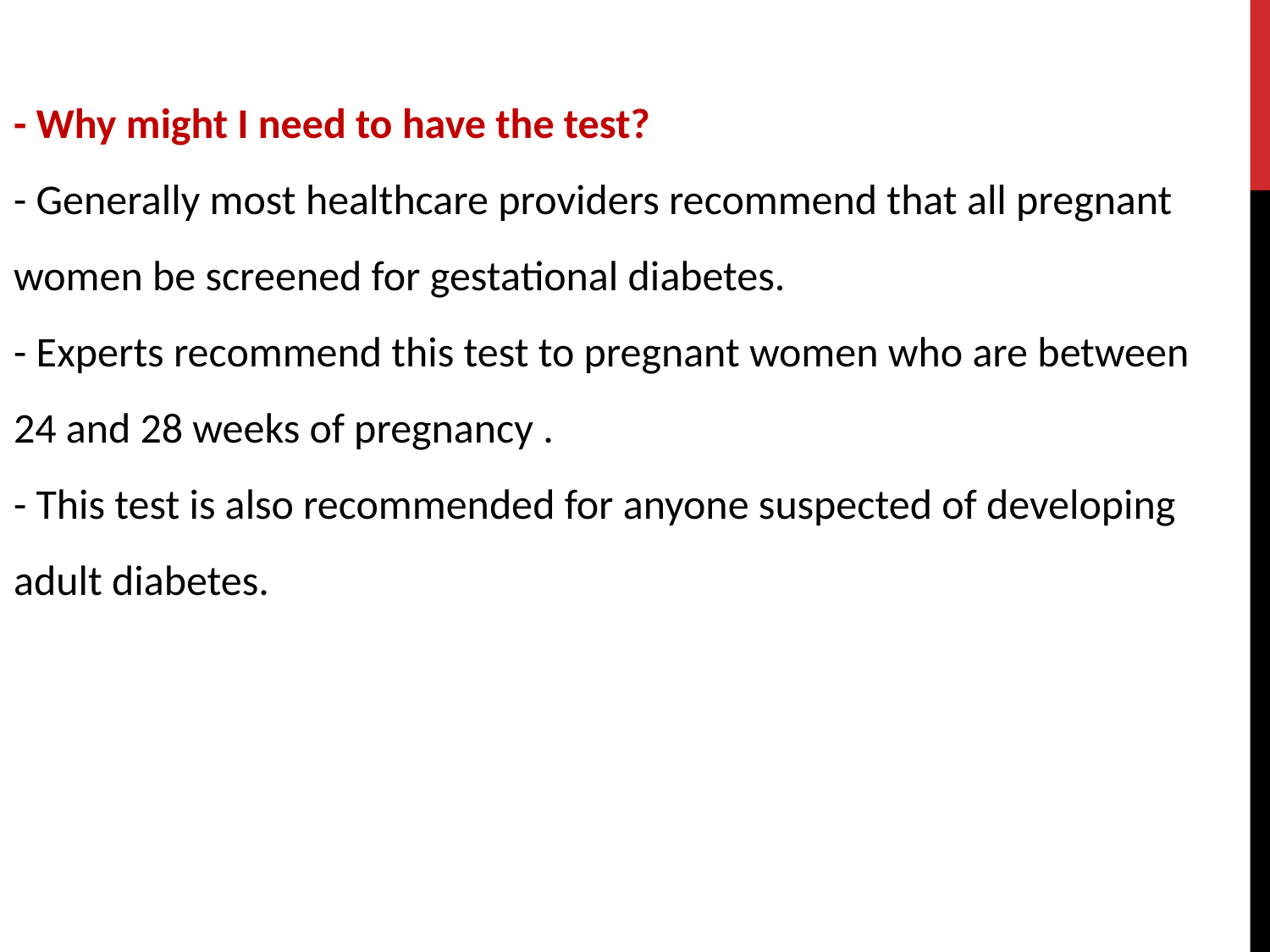

- Why might I need to have the test?
- Generally most healthcare providers recommend that all pregnant women be screened for gestational diabetes.
- Experts recommend this test to pregnant women who are between 24 and 28 weeks of pregnancy .
- This test is also recommended for anyone suspected of developing adult diabetes.